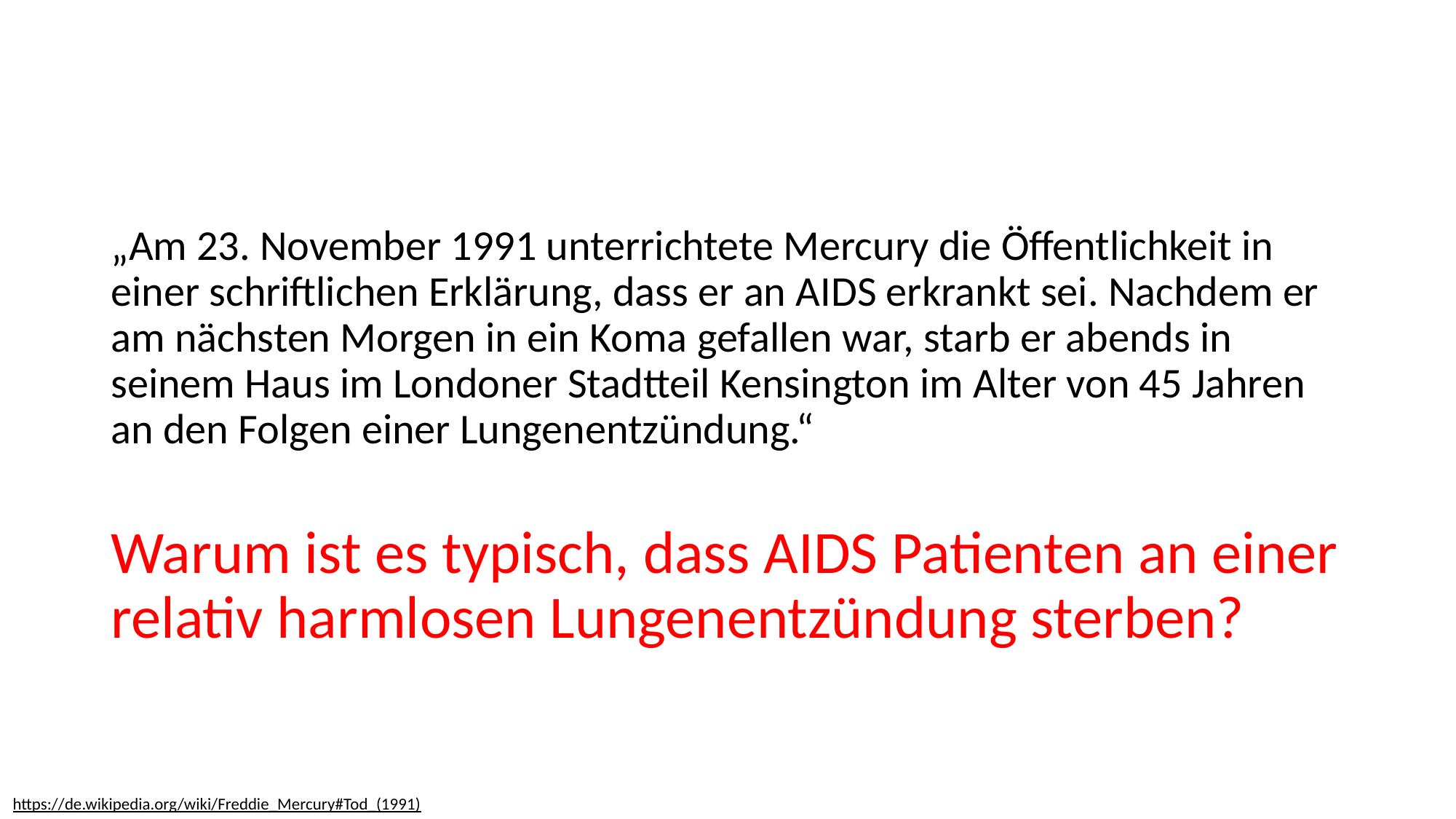

„Am 23. November 1991 unterrichtete Mercury die Öffentlichkeit in einer schriftlichen Erklärung, dass er an AIDS erkrankt sei. Nachdem er am nächsten Morgen in ein Koma gefallen war, starb er abends in seinem Haus im Londoner Stadtteil Kensington im Alter von 45 Jahren an den Folgen einer Lungenentzündung.“

# Warum ist es typisch, dass AIDS Patienten an einer relativ harmlosen Lungenentzündung sterben?
https://de.wikipedia.org/wiki/Freddie_Mercury#Tod_(1991)